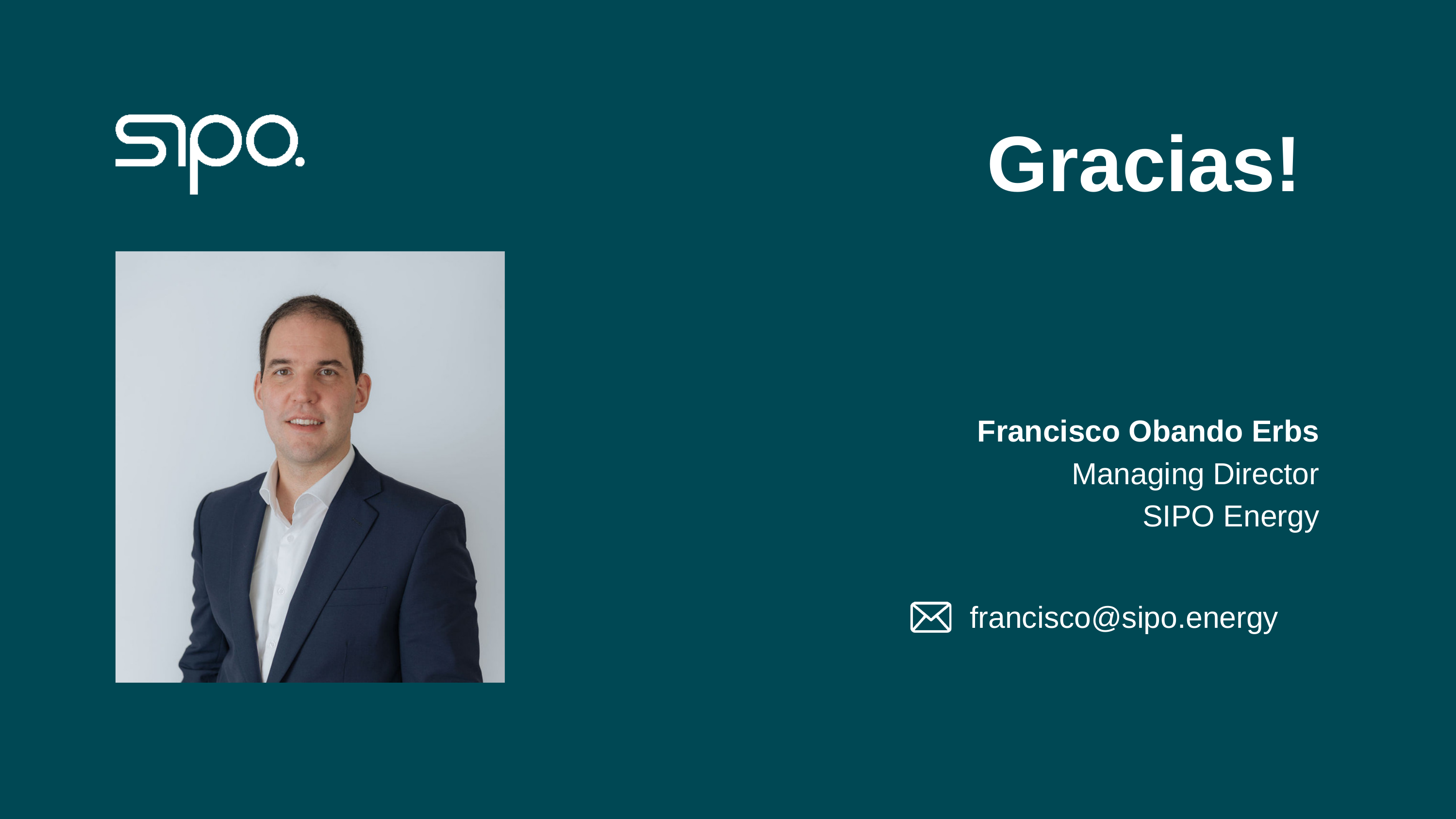

Gracias!

Francisco Obando Erbs
Managing Director
SIPO Energy
francisco@sipo.energy